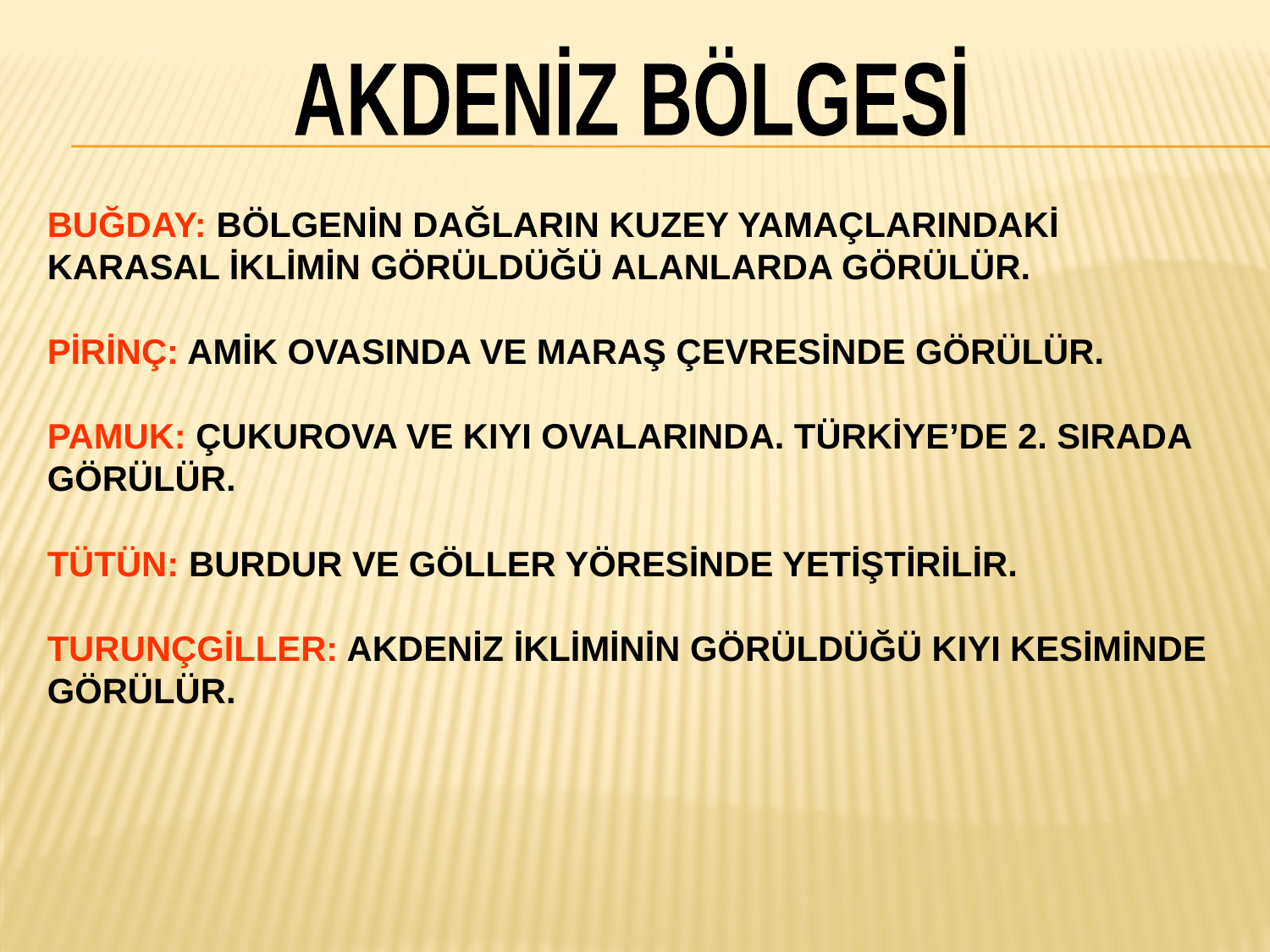

AKDENİZ BÖLGESİ
BUĞDAY: BÖLGENİN DAĞLARIN KUZEY YAMAÇLARINDAKİ KARASAL İKLİMİN GÖRÜLDÜĞÜ ALANLARDA GÖRÜLÜR.
PİRİNÇ: AMİK OVASINDA VE MARAŞ ÇEVRESİNDE GÖRÜLÜR.
PAMUK: ÇUKUROVA VE KIYI OVALARINDA. TÜRKİYE’DE 2. SIRADA GÖRÜLÜR.
TÜTÜN: BURDUR VE GÖLLER YÖRESİNDE YETİŞTİRİLİR.
TURUNÇGİLLER: AKDENİZ İKLİMİNİN GÖRÜLDÜĞÜ KIYI KESİMİNDE GÖRÜLÜR.